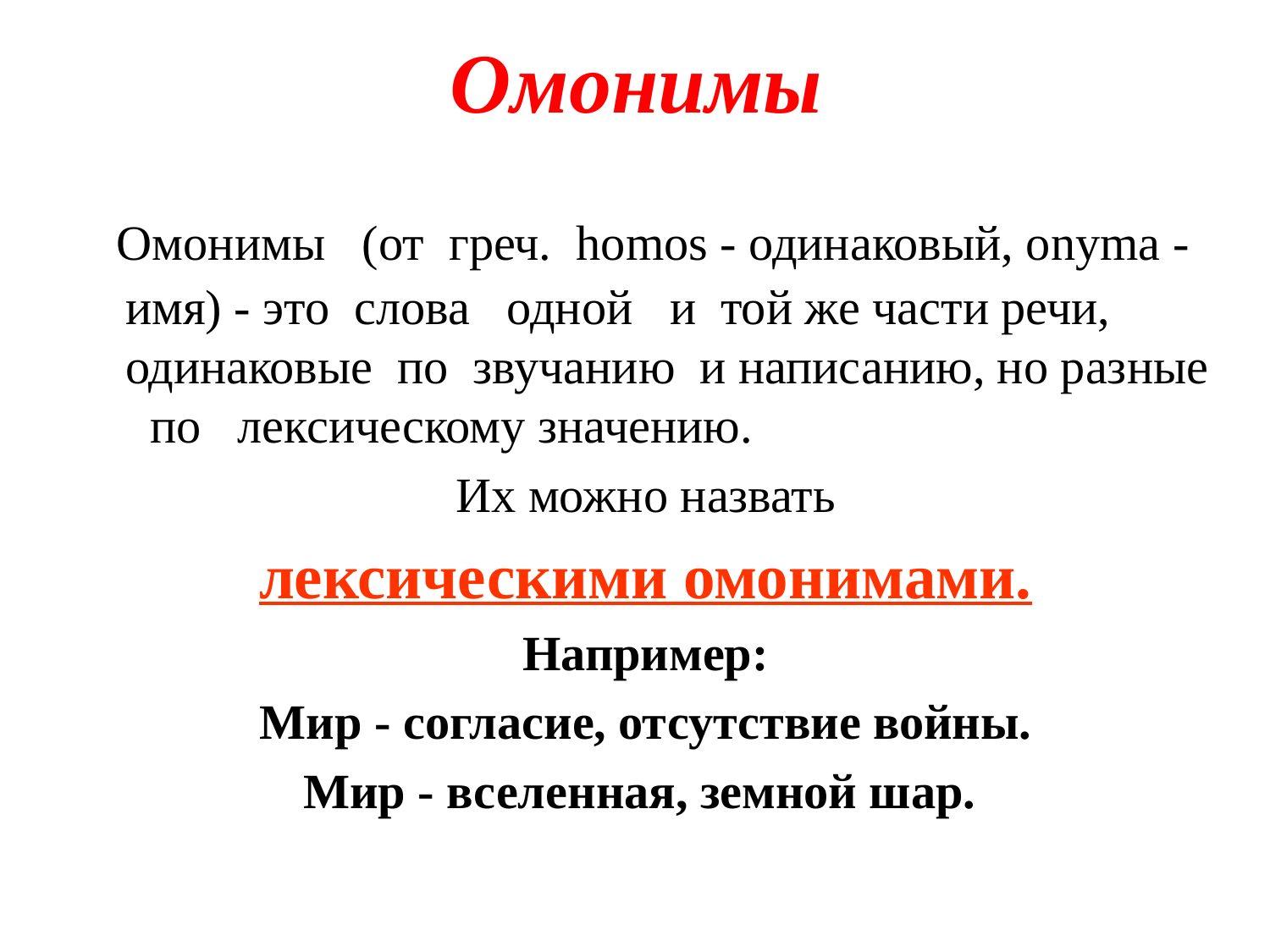

# Омонимы
  Омонимы   (от  греч.  homos - одинаковый, onyma - имя) - это  слова   одной   и  той же части речи,  одинаковые  по  звучанию  и написанию, но разные   по   лексическому значению.
 Их можно назвать
лексическими омонимами.
Например:
 Мир - согласие, отсутствие войны.
Мир - вселенная, земной шар.